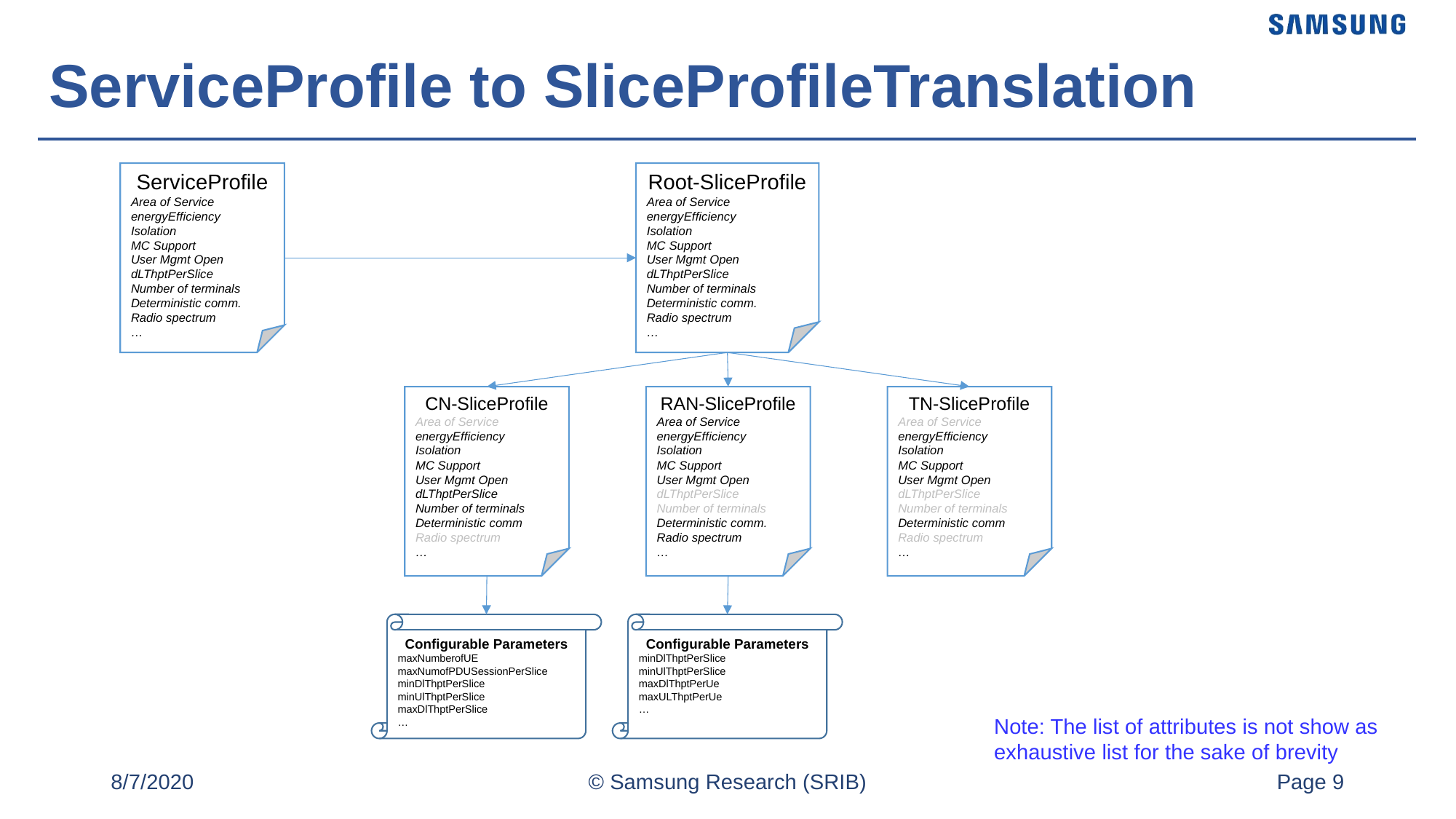

# ServiceProfile to SliceProfileTranslation
ServiceProfile
Area of Service
energyEfficiency
Isolation
MC Support
User Mgmt Open
dLThptPerSlice
Number of terminals
Deterministic comm.
Radio spectrum
…
Root-SliceProfile
Area of Service
energyEfficiency
Isolation
MC Support
User Mgmt Open
dLThptPerSlice
Number of terminals
Deterministic comm.
Radio spectrum
…

RAN-SliceProfile
Area of Service
energyEfficiency
Isolation
MC Support
User Mgmt Open
dLThptPerSlice
Number of terminals
Deterministic comm.
Radio spectrum
…

TN-SliceProfile
Area of Service
energyEfficiency
Isolation
MC Support
User Mgmt Open
dLThptPerSlice
Number of terminals
Deterministic comm
Radio spectrum
…

CN-SliceProfile
Area of Service
energyEfficiency
Isolation
MC Support
User Mgmt Open
dLThptPerSlice
Number of terminals
Deterministic comm
Radio spectrum
…

Configurable Parameters
maxNumberofUE
maxNumofPDUSessionPerSlice
minDlThptPerSlice
minUlThptPerSlice
maxDlThptPerSlice
…
Configurable Parameters
minDlThptPerSlice
minUlThptPerSlice
maxDlThptPerUe
maxULThptPerUe
…

Note: The list of attributes is not show as exhaustive list for the sake of brevity
8/7/2020
© Samsung Research (SRIB)
 Page 9